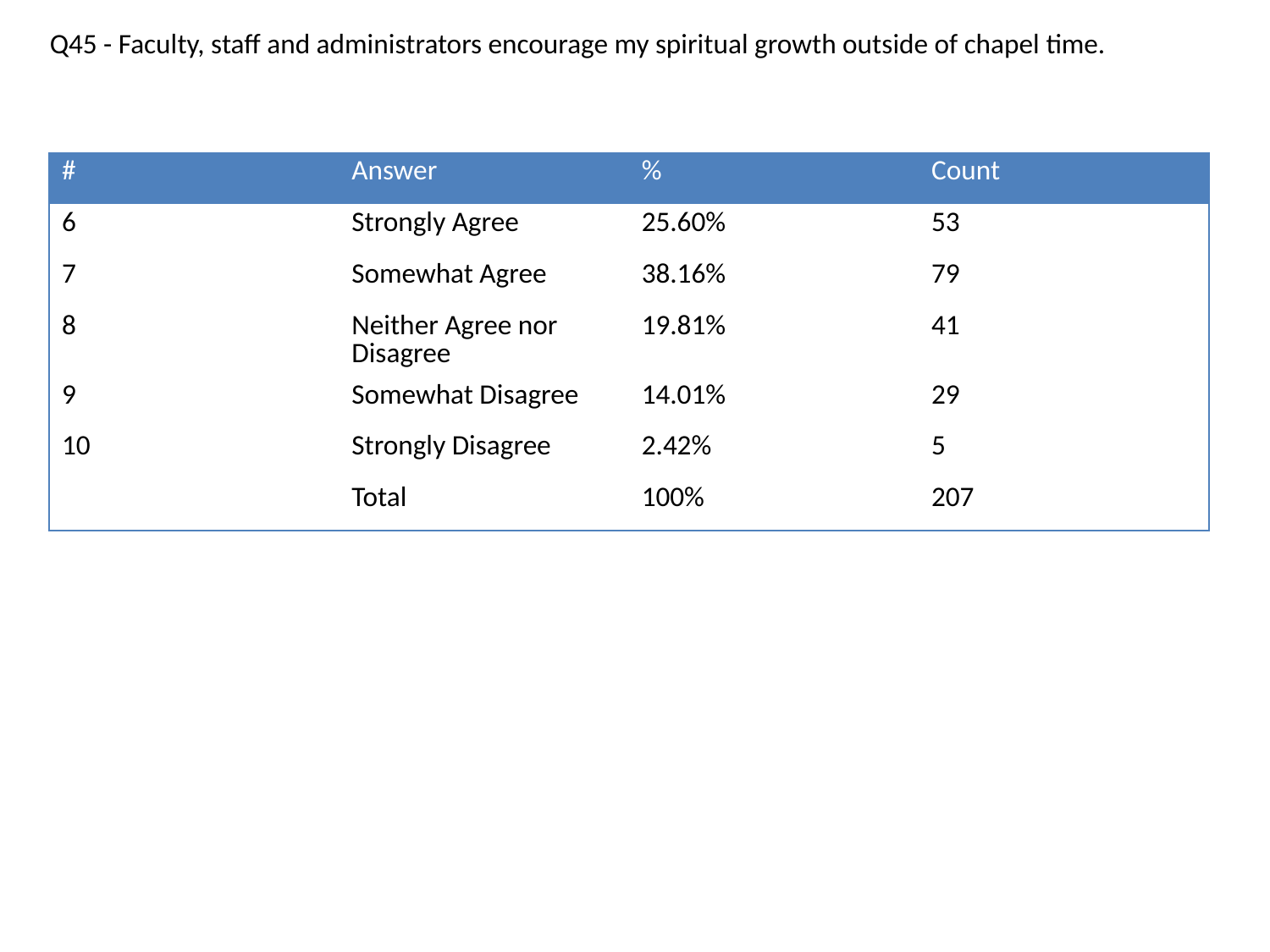

Q45 - Faculty, staff and administrators encourage my spiritual growth outside of chapel time.
| # | Answer | % | Count |
| --- | --- | --- | --- |
| 6 | Strongly Agree | 25.60% | 53 |
| 7 | Somewhat Agree | 38.16% | 79 |
| 8 | Neither Agree nor Disagree | 19.81% | 41 |
| 9 | Somewhat Disagree | 14.01% | 29 |
| 10 | Strongly Disagree | 2.42% | 5 |
|  | Total | 100% | 207 |